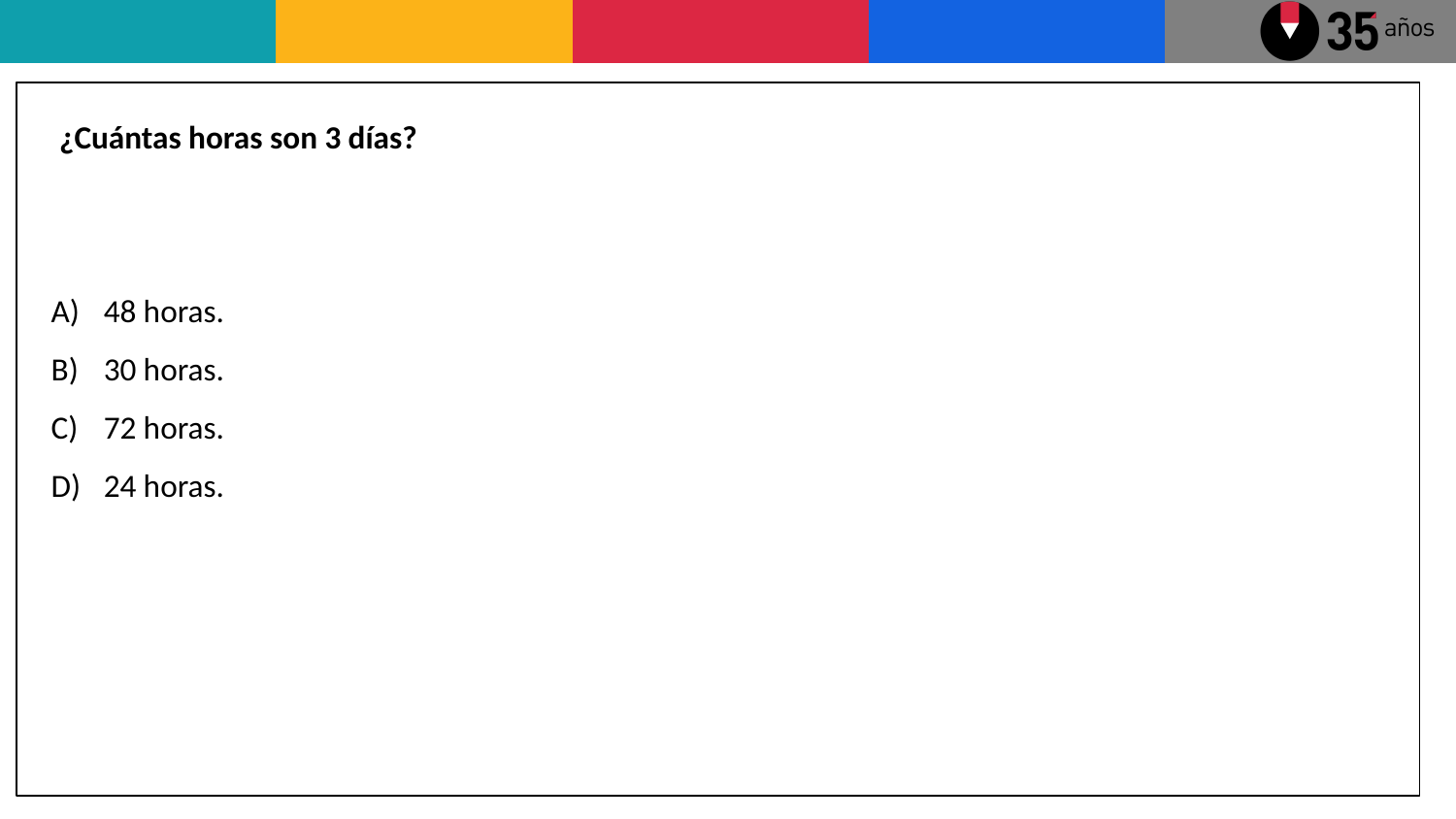

¿Cuántas horas son 3 días?

48 horas.
30 horas.
72 horas.
24 horas.